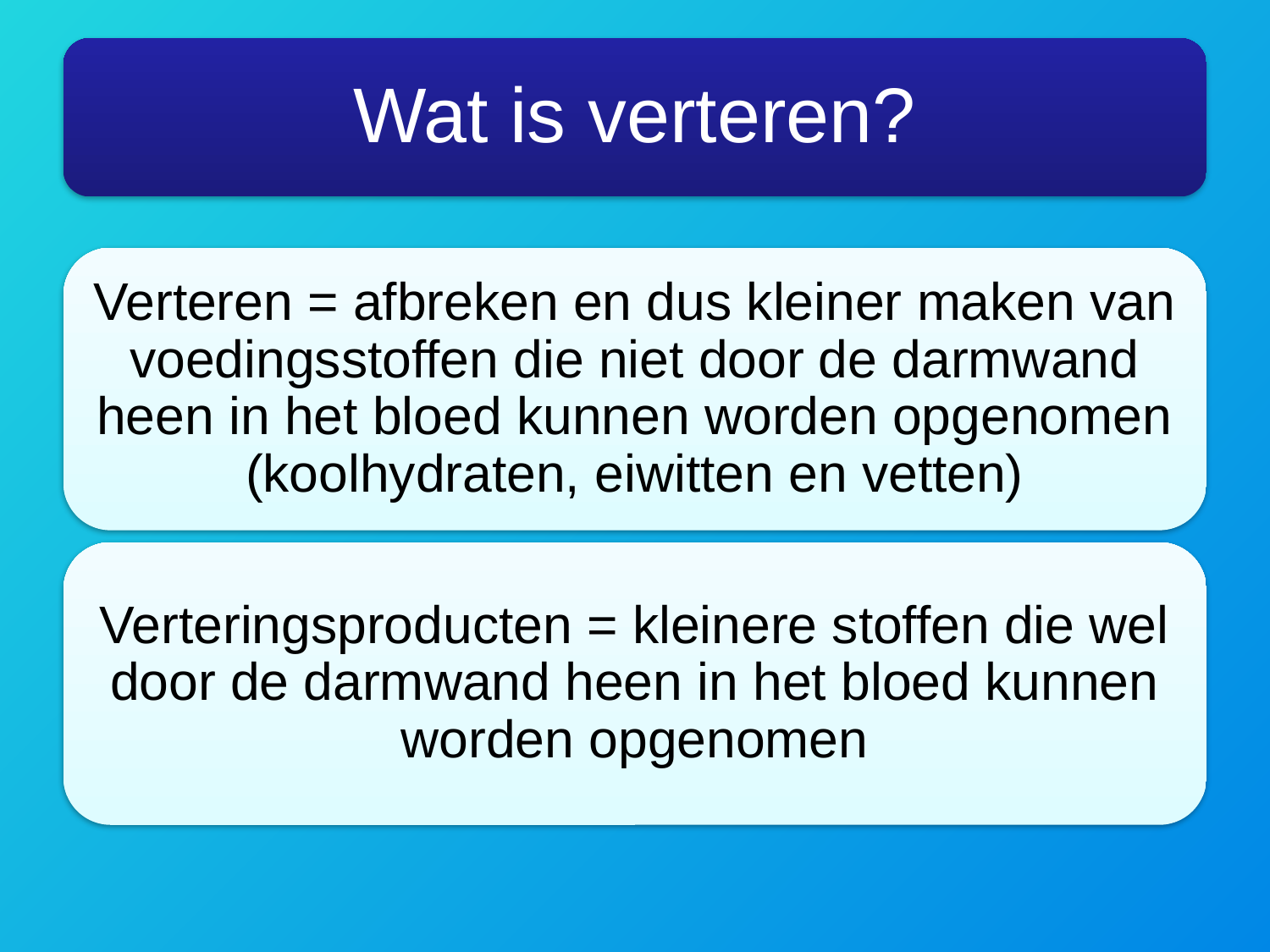

Wat is verteren?
Verteren = afbreken en dus kleiner maken van voedingsstoffen die niet door de darmwand heen in het bloed kunnen worden opgenomen (koolhydraten, eiwitten en vetten)
Verteringsproducten = kleinere stoffen die wel door de darmwand heen in het bloed kunnen worden opgenomen